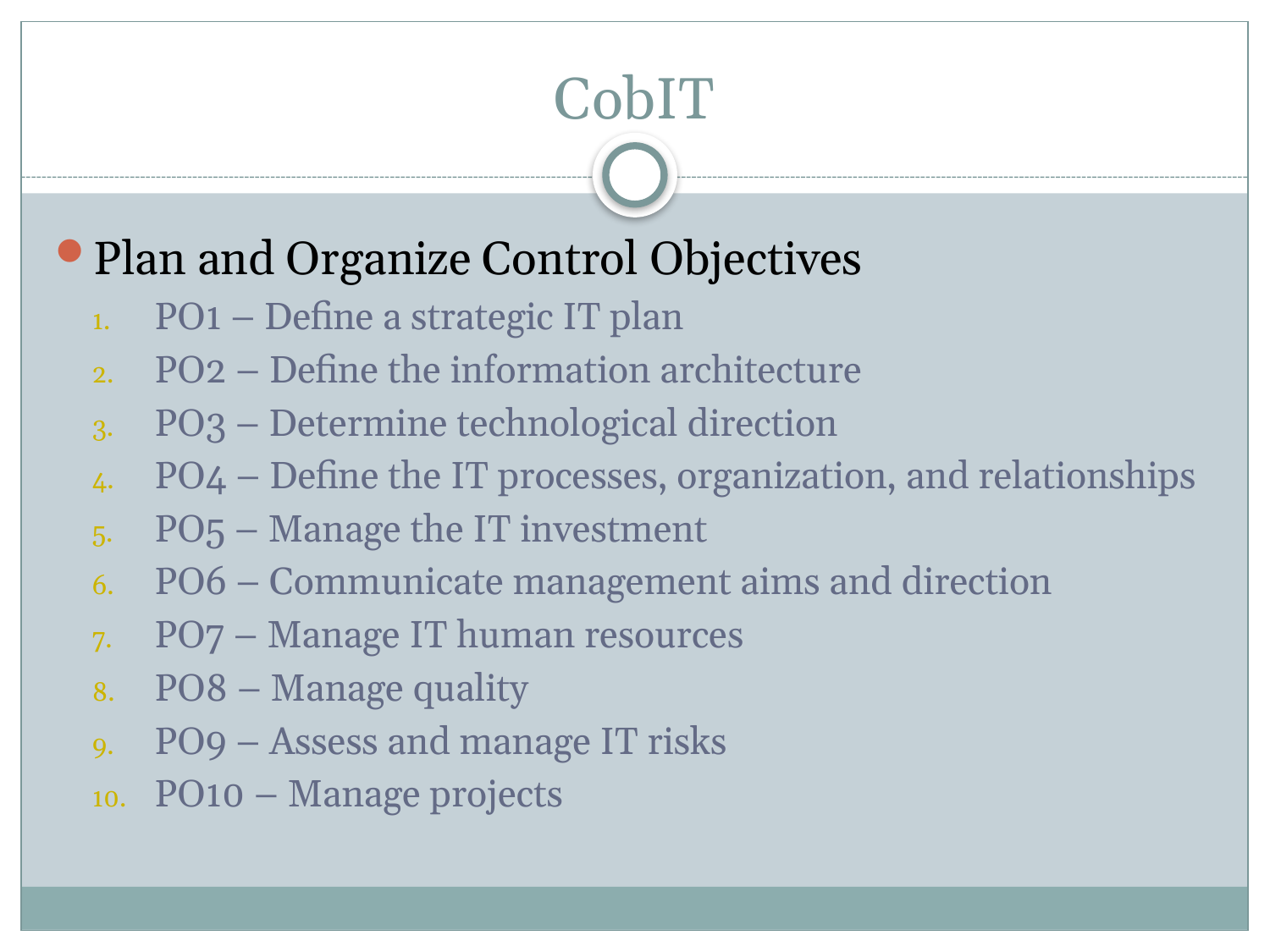

# CobIT
Plan and Organize Control Objectives
PO1 – Define a strategic IT plan
PO2 – Define the information architecture
PO3 – Determine technological direction
PO4 – Define the IT processes, organization, and relationships
PO5 – Manage the IT investment
PO6 – Communicate management aims and direction
PO7 – Manage IT human resources
PO8 – Manage quality
PO9 – Assess and manage IT risks
PO10 – Manage projects